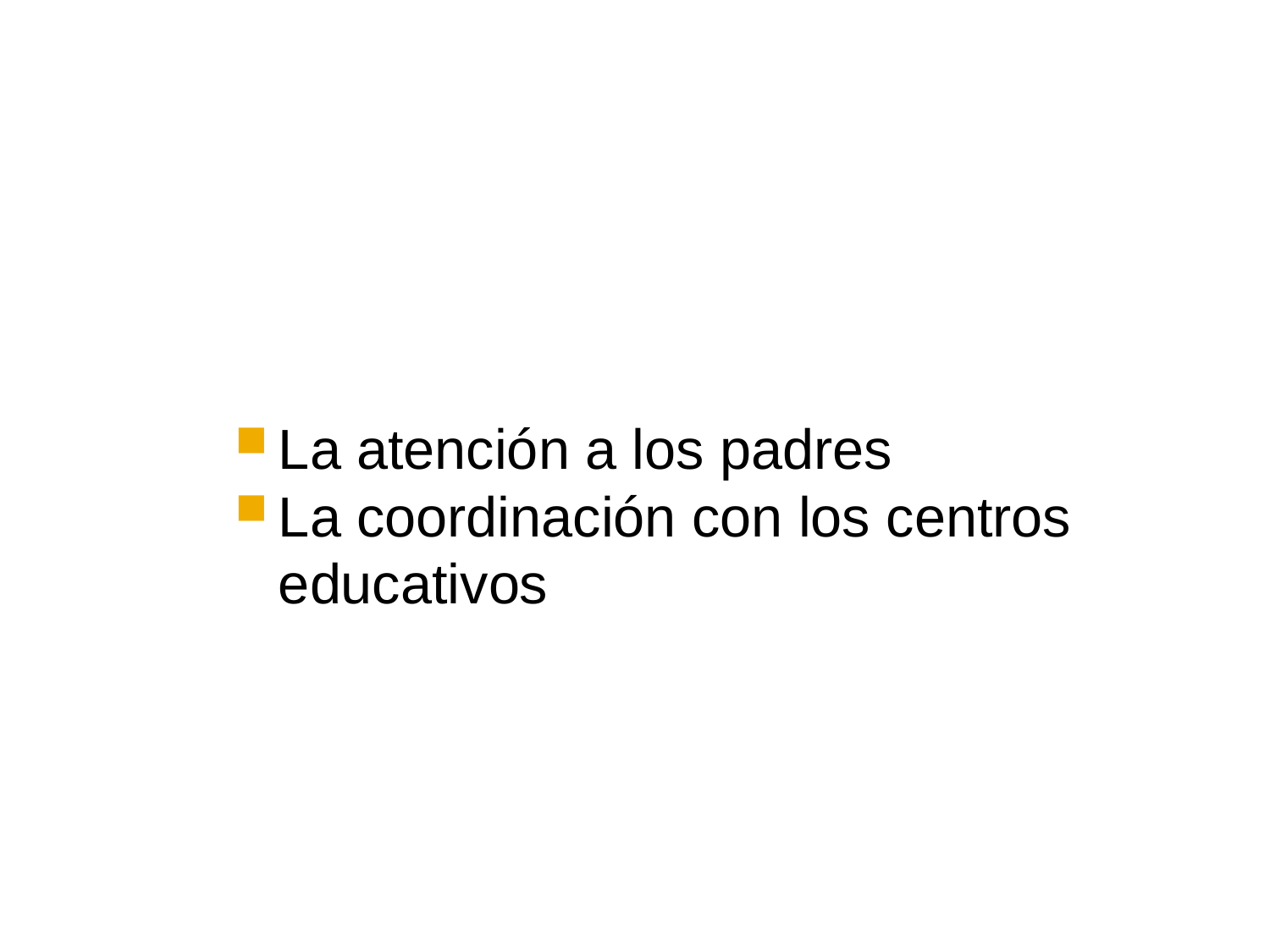

La atención a los padres
La coordinación con los centros educativos